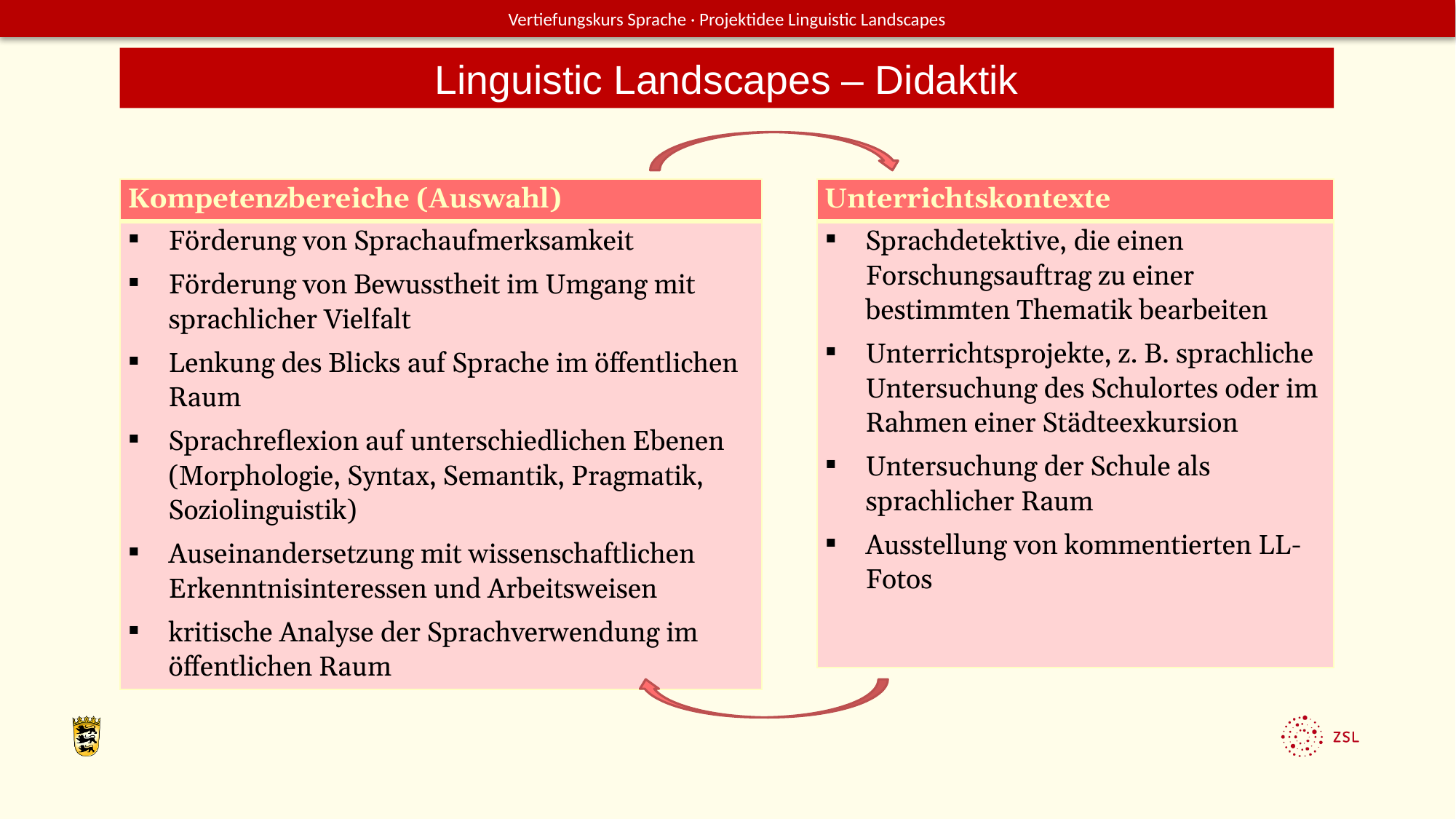

Linguistic Landscapes – Didaktik

| Kompetenzbereiche (Auswahl) |
| --- |
| Förderung von Sprachaufmerksamkeit Förderung von Bewusstheit im Umgang mit sprachlicher Vielfalt Lenkung des Blicks auf Sprache im öffentlichen Raum Sprachreflexion auf unterschiedlichen Ebenen (Morphologie, Syntax, Semantik, Pragmatik, Soziolinguistik) Auseinandersetzung mit wissenschaftlichen Erkenntnisinteressen und Arbeitsweisen kritische Analyse der Sprachverwendung im öffentlichen Raum |
| Unterrichtskontexte |
| --- |
| Sprachdetektive, die einen Forschungsauftrag zu einer bestimmten Thematik bearbeiten Unterrichtsprojekte, z. B. sprachliche Untersuchung des Schulortes oder im Rahmen einer Städteexkursion Untersuchung der Schule als sprachlicher Raum Ausstellung von kommentierten LL-Fotos |